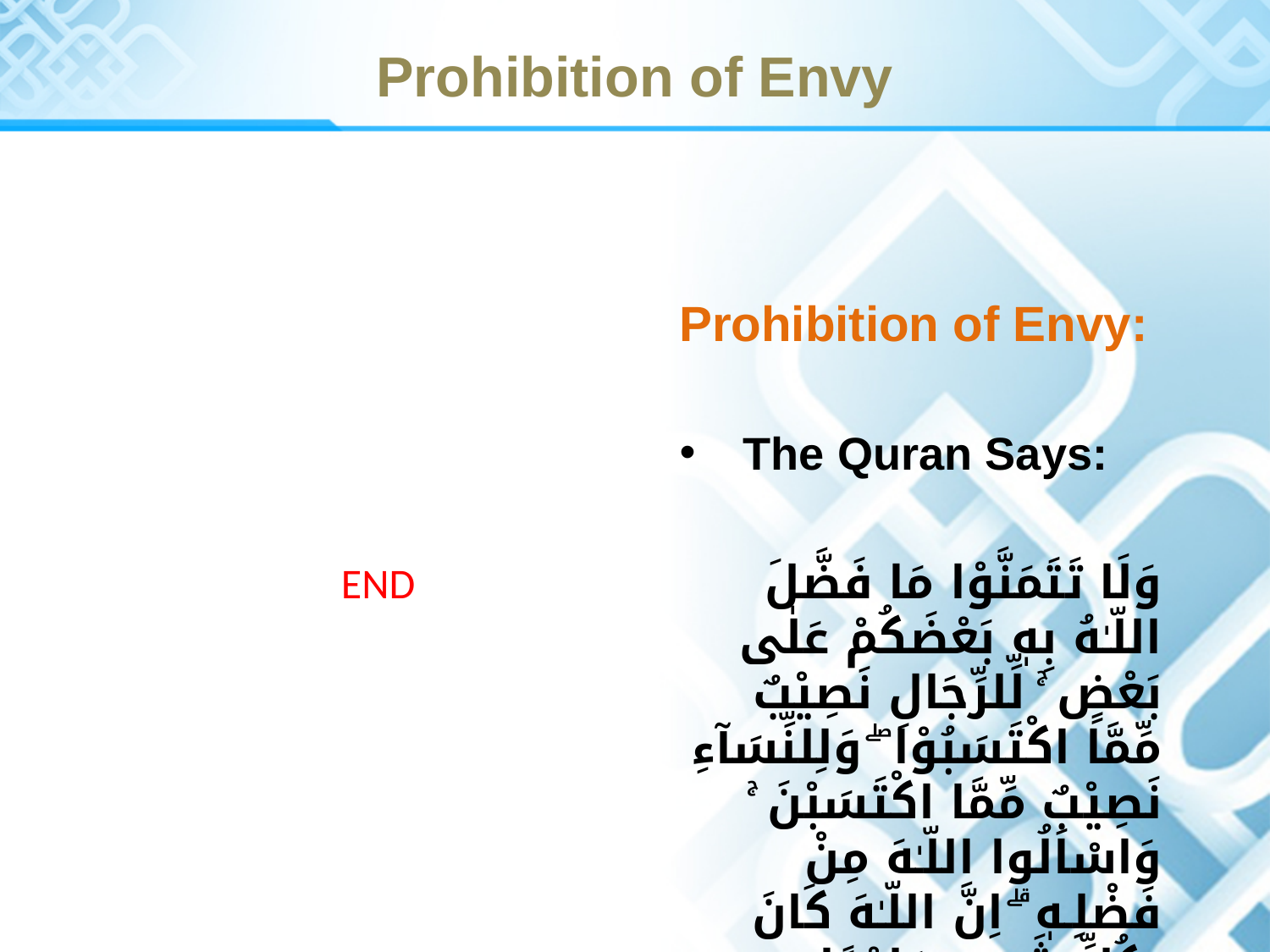

Prohibition of Envy
Prohibition of Envy:

The Quran Says:

وَلَا تَتَمَنَّوْا مَا فَضَّلَ اللّـٰهُ بِهٖ بَعْضَكُمْ عَلٰى بَعْضٍ ۚ لِّلرِّجَالِ نَصِيْبٌ مِّمَّا اكْتَسَبُوْا ۖ وَلِلنِّسَآءِ نَصِيْبٌ مِّمَّا اكْتَسَبْنَ ۚ وَاسْاَلُوا اللّـٰهَ مِنْ فَضْلِـهٖ ۗ اِنَّ اللّـٰهَ كَانَ بِكُلِّ شَىْءٍ عَلِيْمًا

END